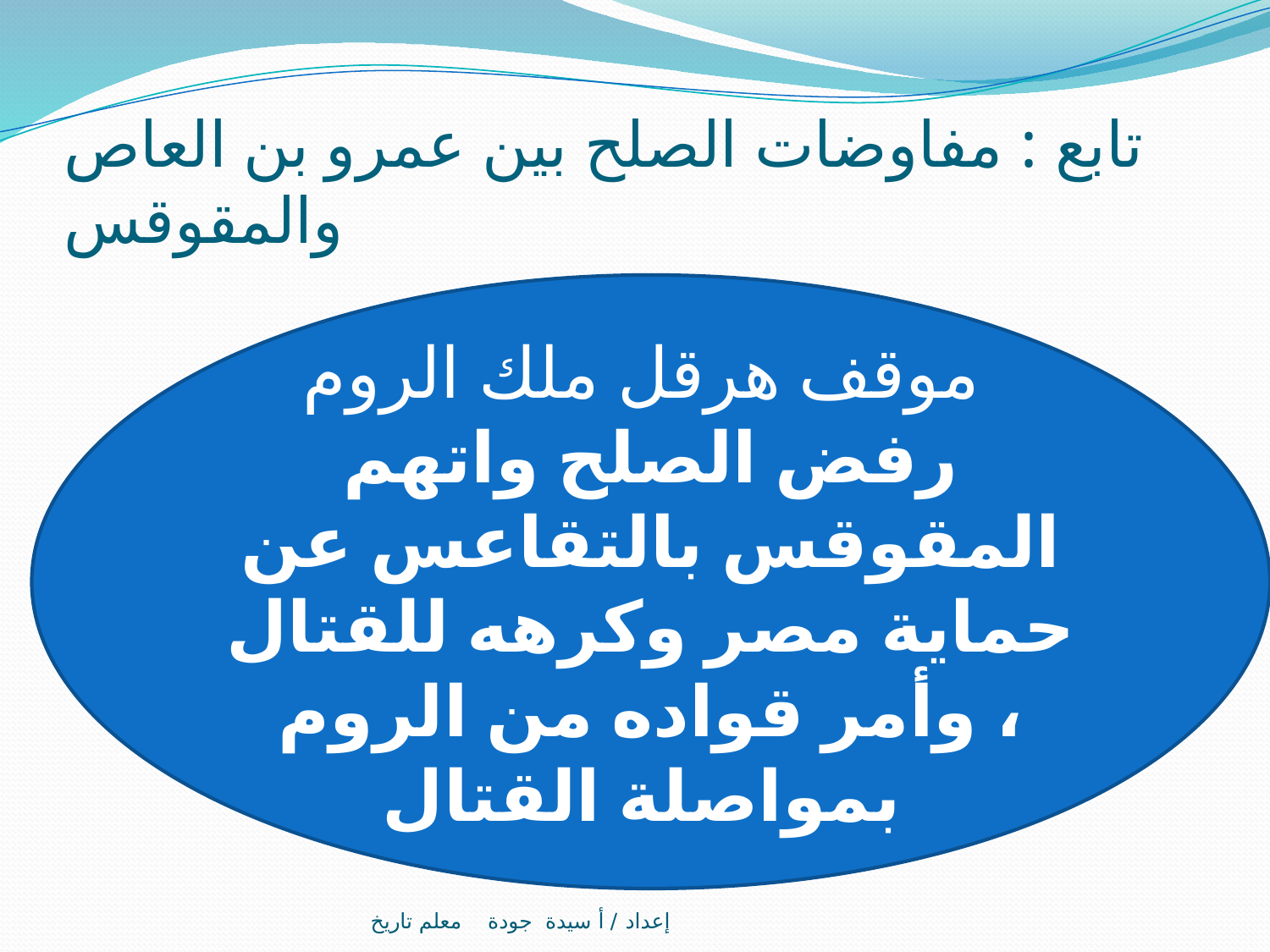

# تابع : مفاوضات الصلح بين عمرو بن العاص والمقوقس
موقف هرقل ملك الروم
رفض الصلح واتهم المقوقس بالتقاعس عن حماية مصر وكرهه للقتال ، وأمر قواده من الروم بمواصلة القتال
إعداد / أ سيدة  جودة    معلم تاريخ